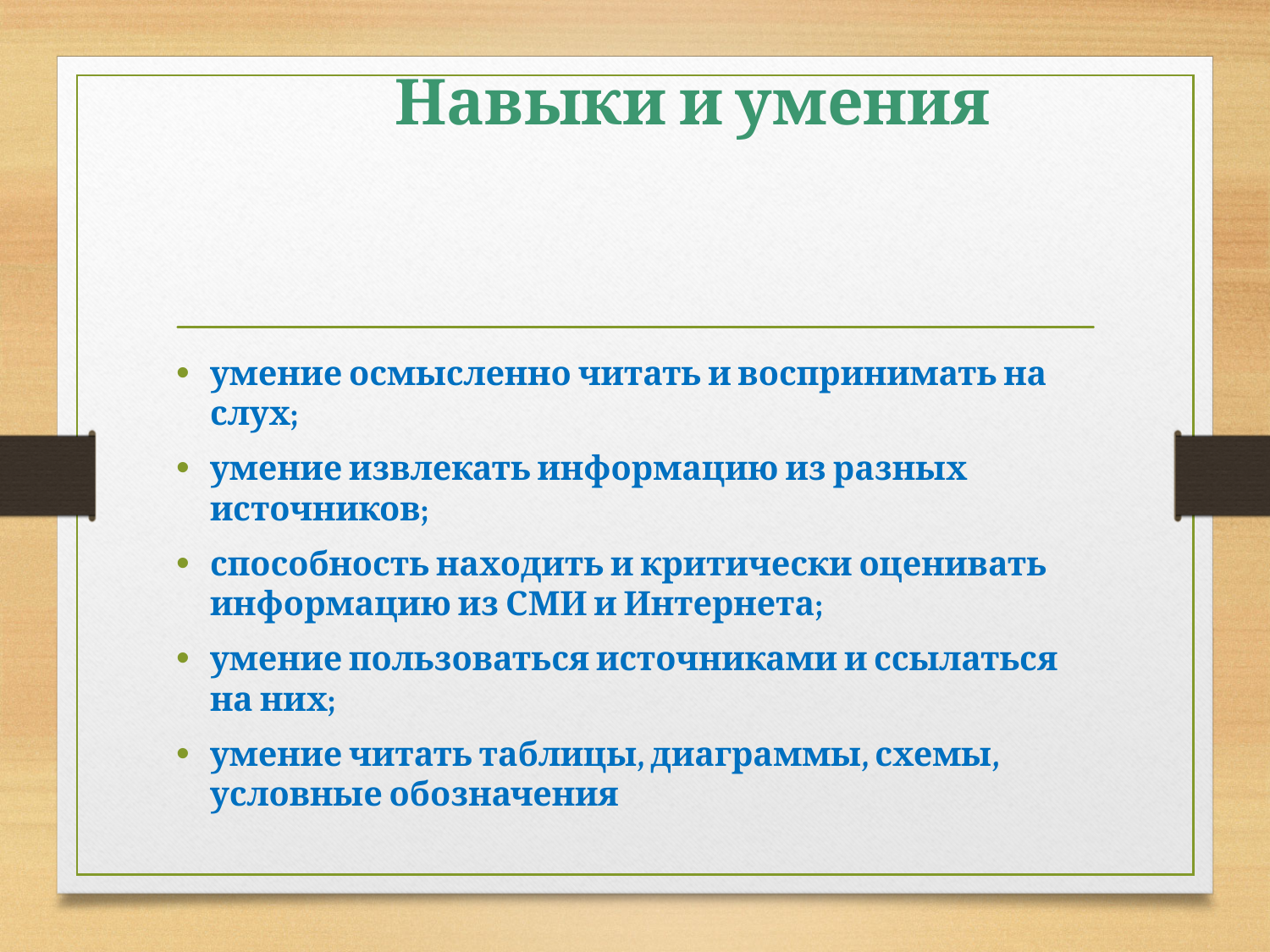

# Навыки и умения
умение осмысленно читать и воспринимать на слух;
умение извлекать информацию из разных источников;
способность находить и критически оценивать информацию из СМИ и Интернета;
умение пользоваться источниками и ссылаться на них;
умение читать таблицы, диаграммы, схемы, условные обозначения